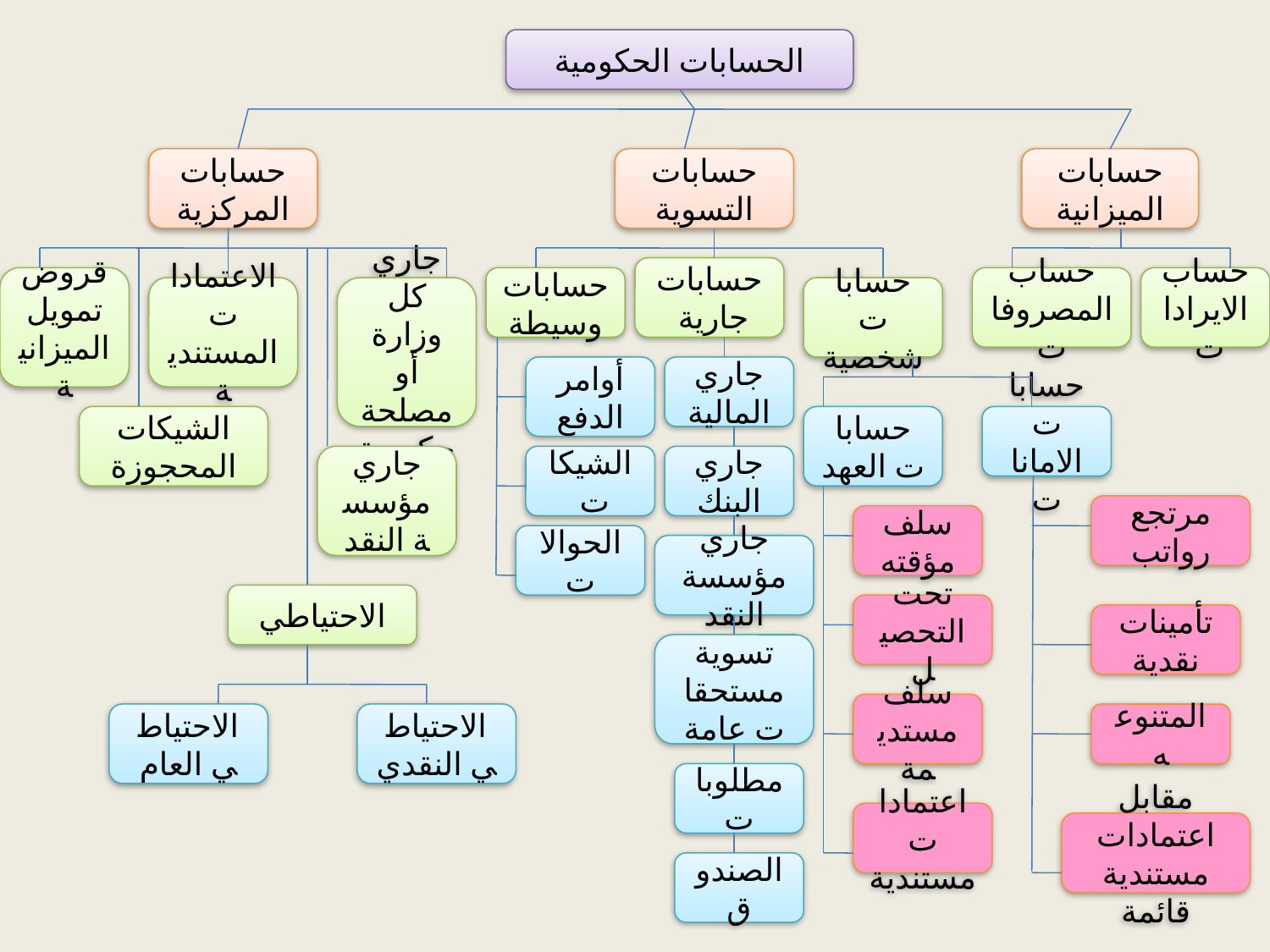

الحسابات الحكومية
حسابات المركزية
حسابات التسوية
حسابات الميزانية
حسابات جارية
قروض تمويل الميزانية
حسابات وسيطة
حساب المصروفات
حساب الايرادات
الاعتمادات المستندية
جاري كل وزارة أو مصلحة حكومية
حسابات شخصية
أوامر الدفع
جاري المالية
الشيكات المحجوزة
حسابات العهد
حسابات الامانات
جاري مؤسسة النقد
الشيكات
جاري البنك
مرتجع رواتب
سلف مؤقته
الحوالات
جاري مؤسسة النقد
الاحتياطي
تحت التحصيل
تأمينات نقدية
تسوية مستحقات عامة
سلف مستديمة
الاحتياطي العام
الاحتياطي النقدي
المتنوعه
مطلوبات
اعتمادات مستندية
مقابل اعتمادات مستندية قائمة
الصندوق